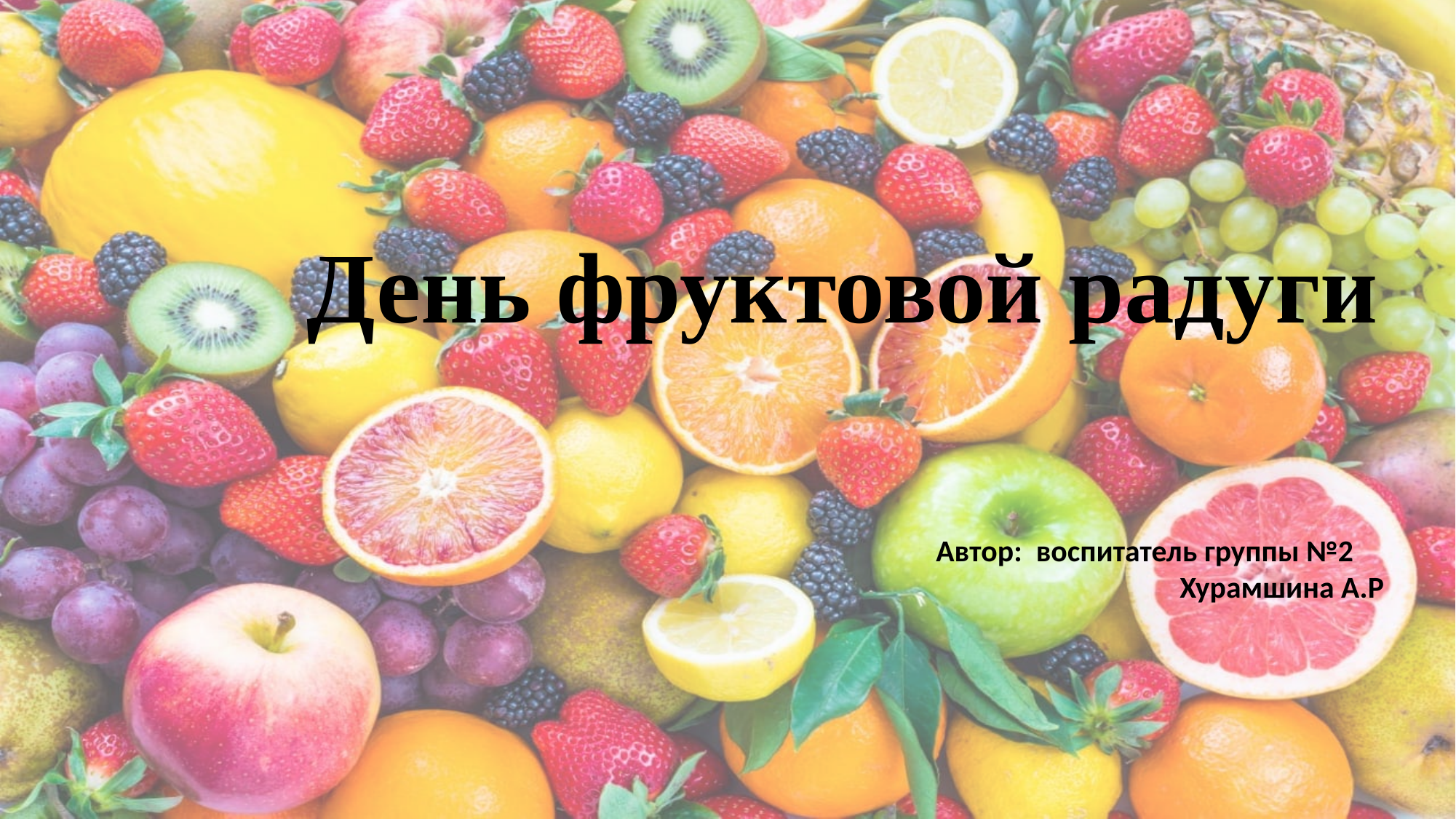

День фруктовой радуги
Автор:  воспитатель группы №2
Хурамшина А.Р